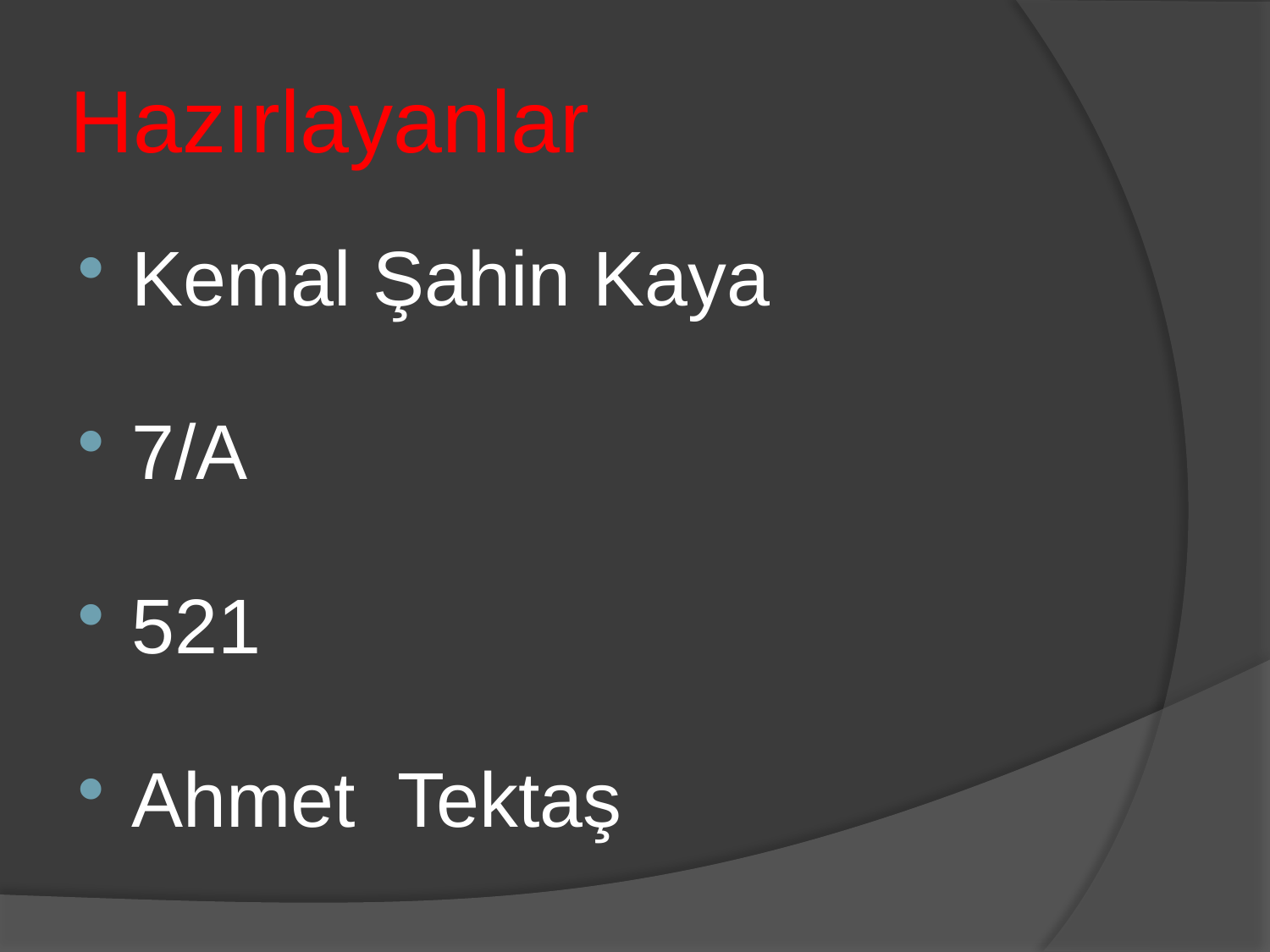

# Hazırlayanlar
Kemal Şahin Kaya

7/A

521

Ahmet  Tektaş